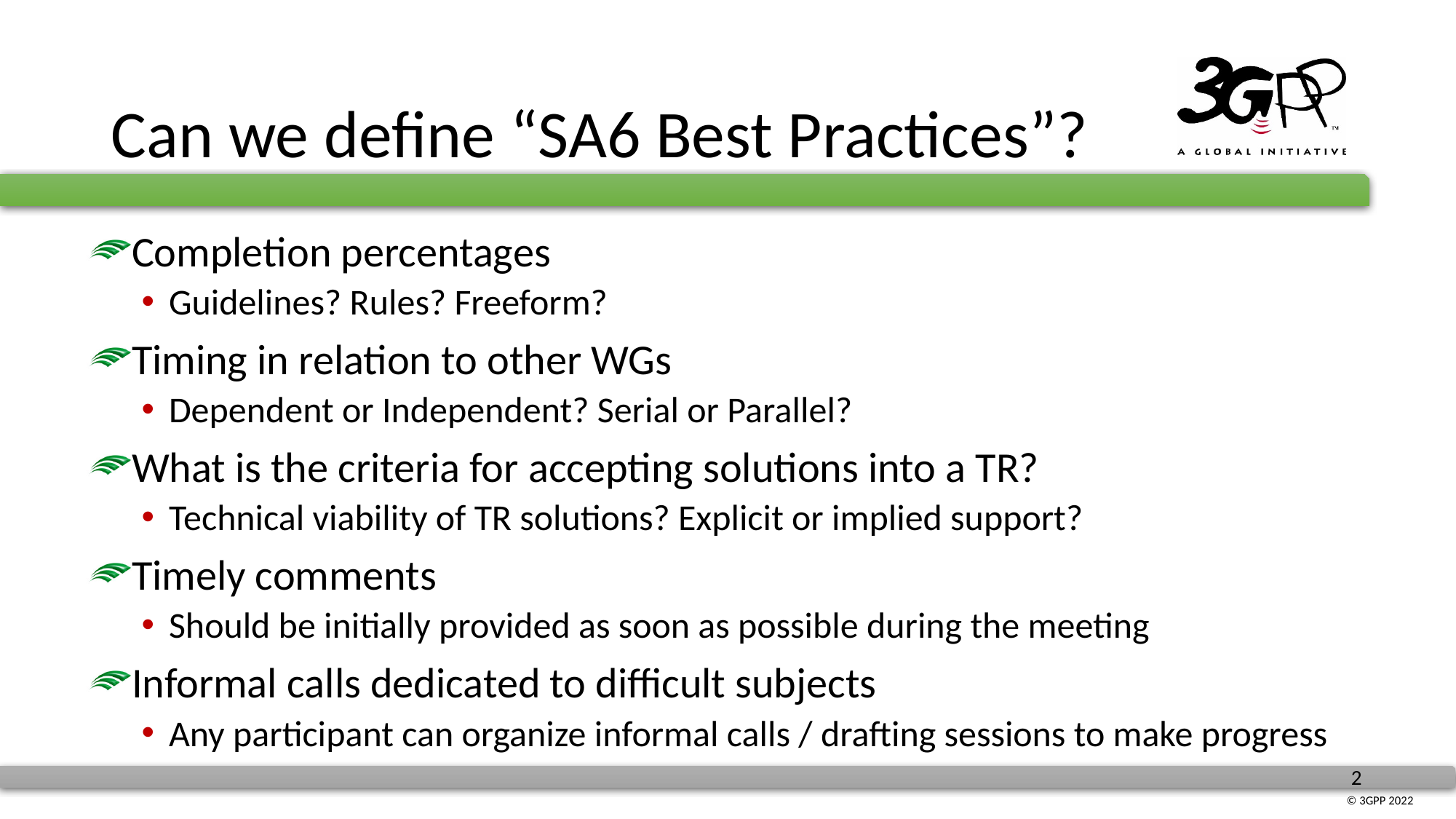

# Can we define “SA6 Best Practices”?
Completion percentages
Guidelines? Rules? Freeform?
Timing in relation to other WGs
Dependent or Independent? Serial or Parallel?
What is the criteria for accepting solutions into a TR?
Technical viability of TR solutions? Explicit or implied support?
Timely comments
Should be initially provided as soon as possible during the meeting
Informal calls dedicated to difficult subjects
Any participant can organize informal calls / drafting sessions to make progress